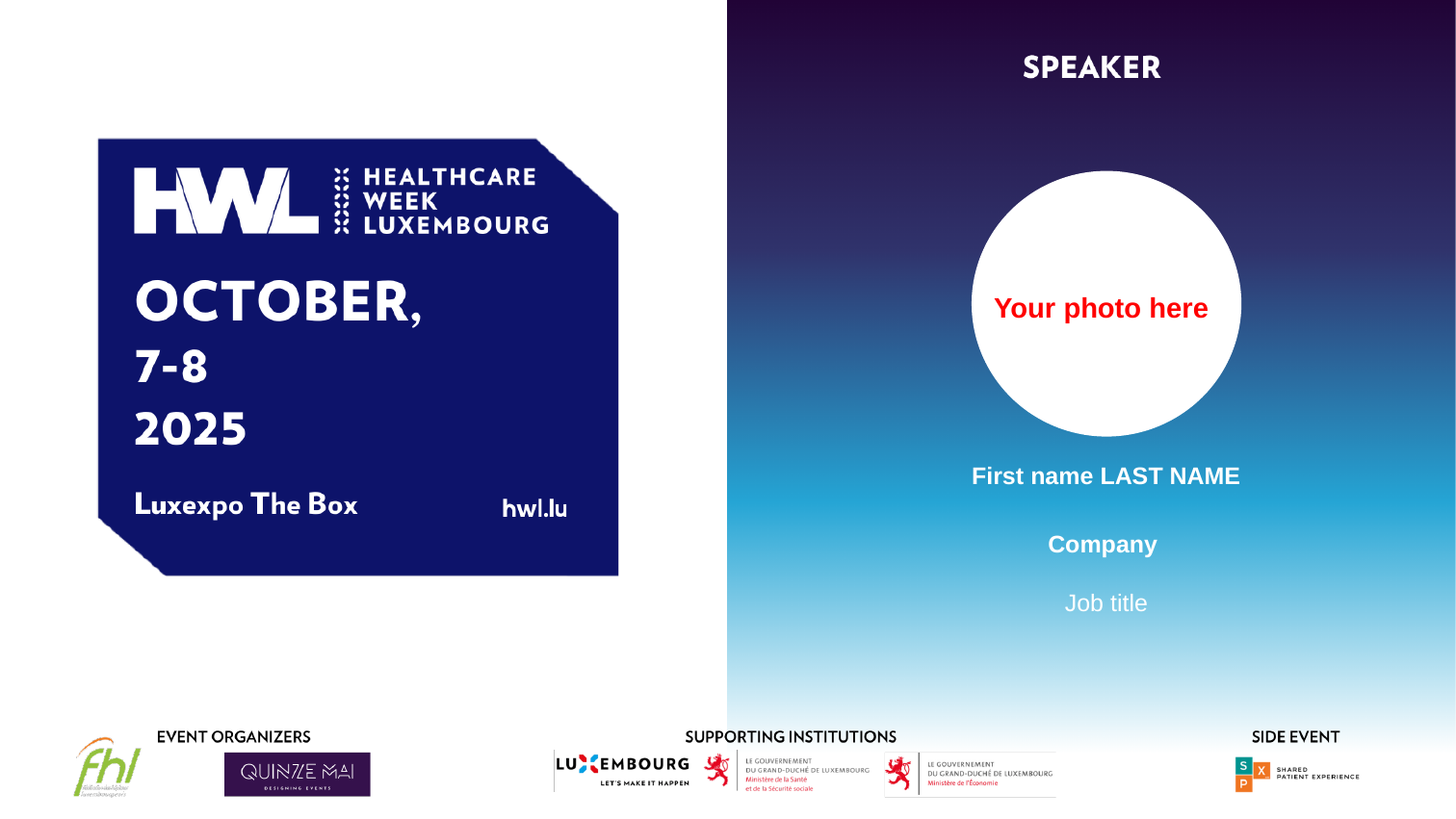

Your photo here
First name LAST NAME
Company
 Job title